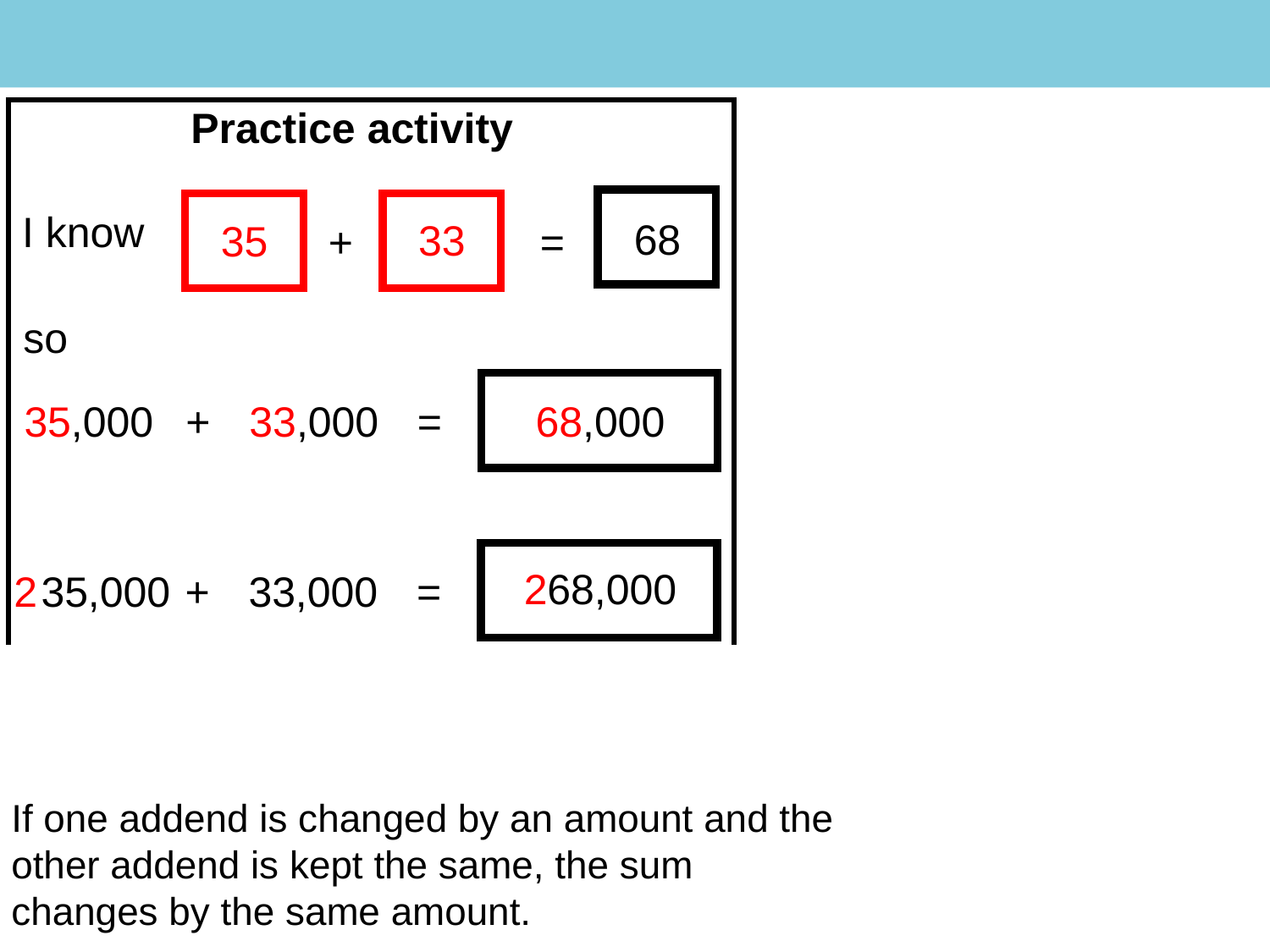

Practice activity

I know
68
33
35
+
=
so

68,000
35,000
+
33,000
=

268,000
2
   35,000
+
33,000
=
and

535,000
+
33,000
=
568,000
If one addend is changed by an amount and the other addend is kept the same, the sum changes by the same amount.
because…